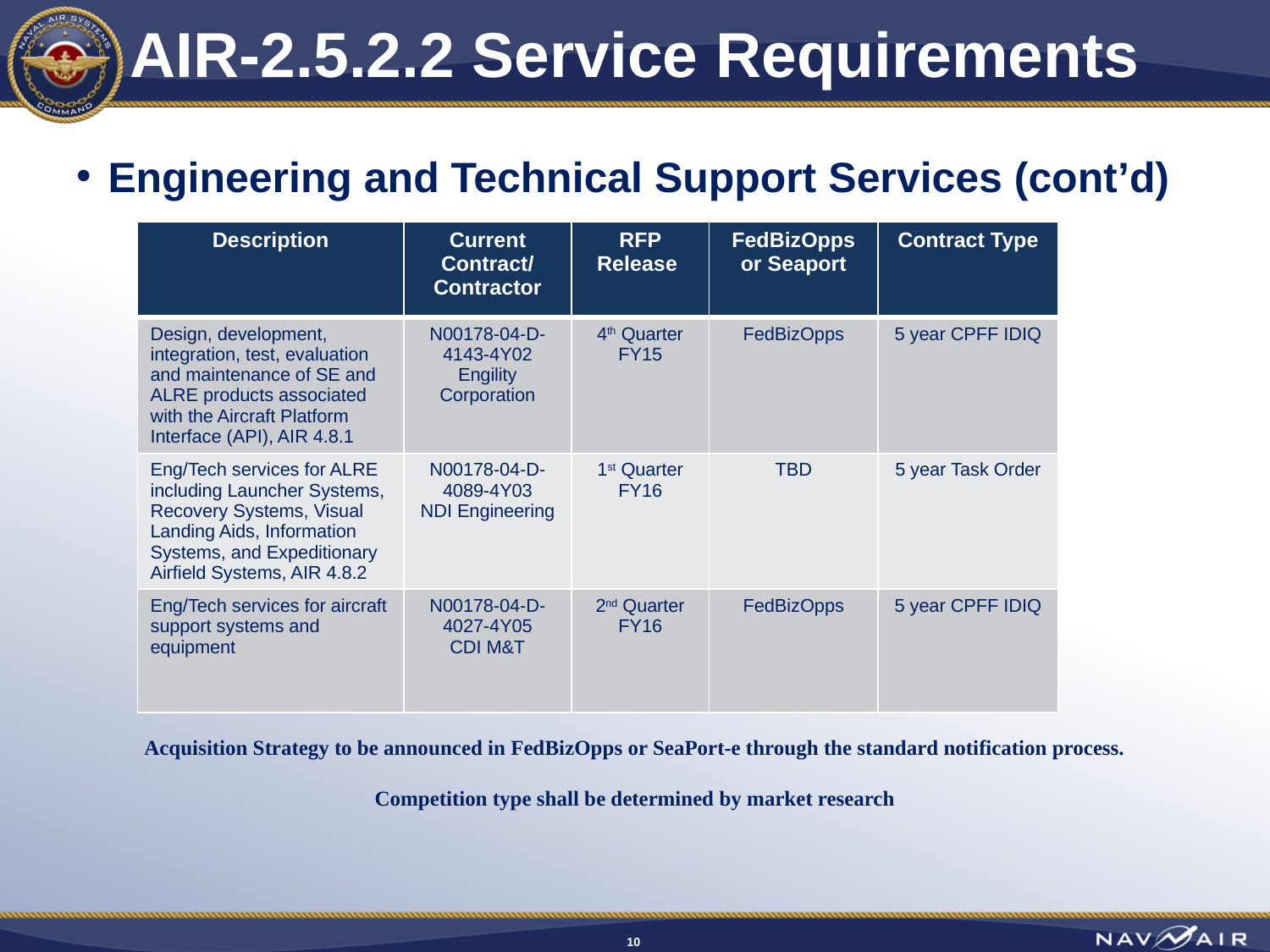

# AIR-2.5.2.2 Service Requirements
Engineering and Technical Support Services (cont’d)

Acquisition Strategy to be announced in FedBizOpps or SeaPort-e through the standard notification process.

Competition type shall be determined by market research

| Description | Current Contract/ Contractor | RFP Release | FedBizOpps or Seaport | Contract Type |
| --- | --- | --- | --- | --- |
| Design, development, integration, test, evaluation and maintenance of SE and ALRE products associated with the Aircraft Platform Interface (API), AIR 4.8.1 | N00178-04-D-4143-4Y02 Engility Corporation | 4th Quarter FY15 | FedBizOpps | 5 year CPFF IDIQ |
| Eng/Tech services for ALRE including Launcher Systems, Recovery Systems, Visual Landing Aids, Information Systems, and Expeditionary Airfield Systems, AIR 4.8.2 | N00178-04-D-4089-4Y03 NDI Engineering | 1st Quarter FY16 | TBD | 5 year Task Order |
| Eng/Tech services for aircraft support systems and equipment | N00178-04-D-4027-4Y05 CDI M&T | 2nd Quarter FY16 | FedBizOpps | 5 year CPFF IDIQ |
10